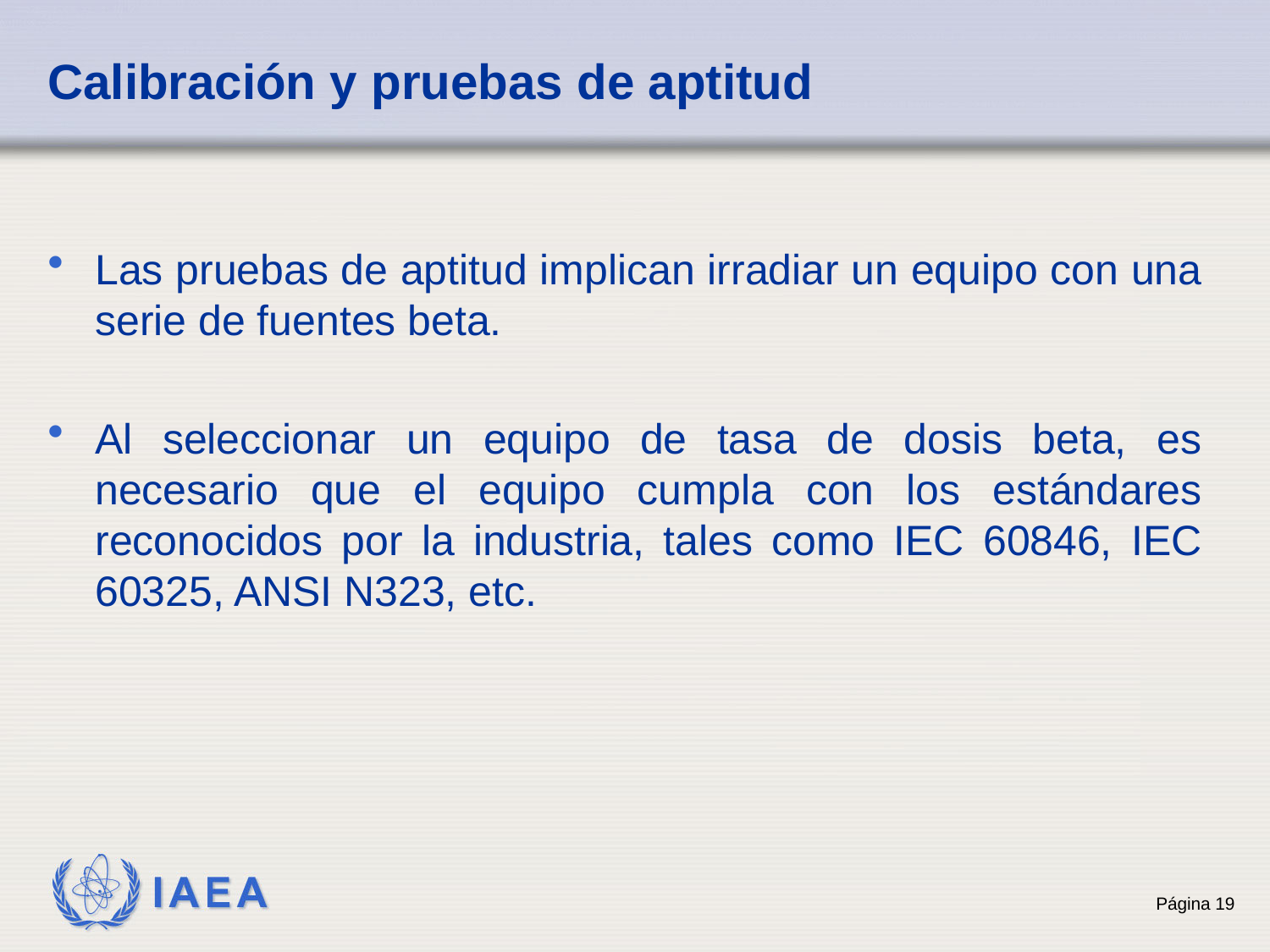

# Calibración y pruebas de aptitud
Las pruebas de aptitud implican irradiar un equipo con una serie de fuentes beta.

Al seleccionar un equipo de tasa de dosis beta, es necesario que el equipo cumpla con los estándares reconocidos por la industria, tales como IEC 60846, IEC 60325, ANSI N323, etc.
19